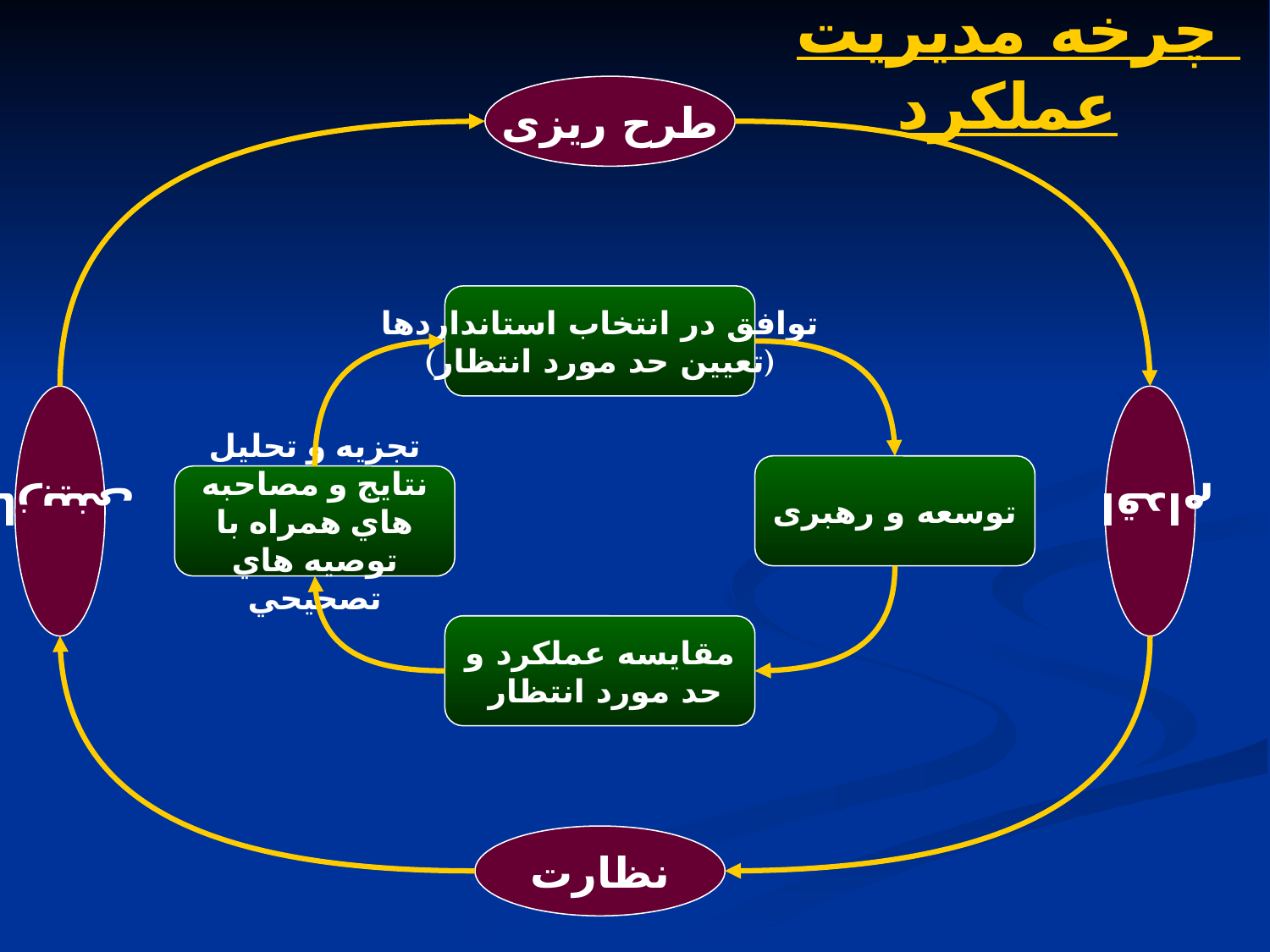

چرخه مديريت عملكرد
طرح ریزی
توافق در انتخاب استانداردها
(تعیین حد مورد انتظار)
توسعه و رهبری
بازبینی
تجزیه و تحلیل نتایج و مصاحبه هاي همراه با توصيه هاي تصحيحي
اقدام
مقایسه عملکرد و
 حد مورد انتظار
نظارت